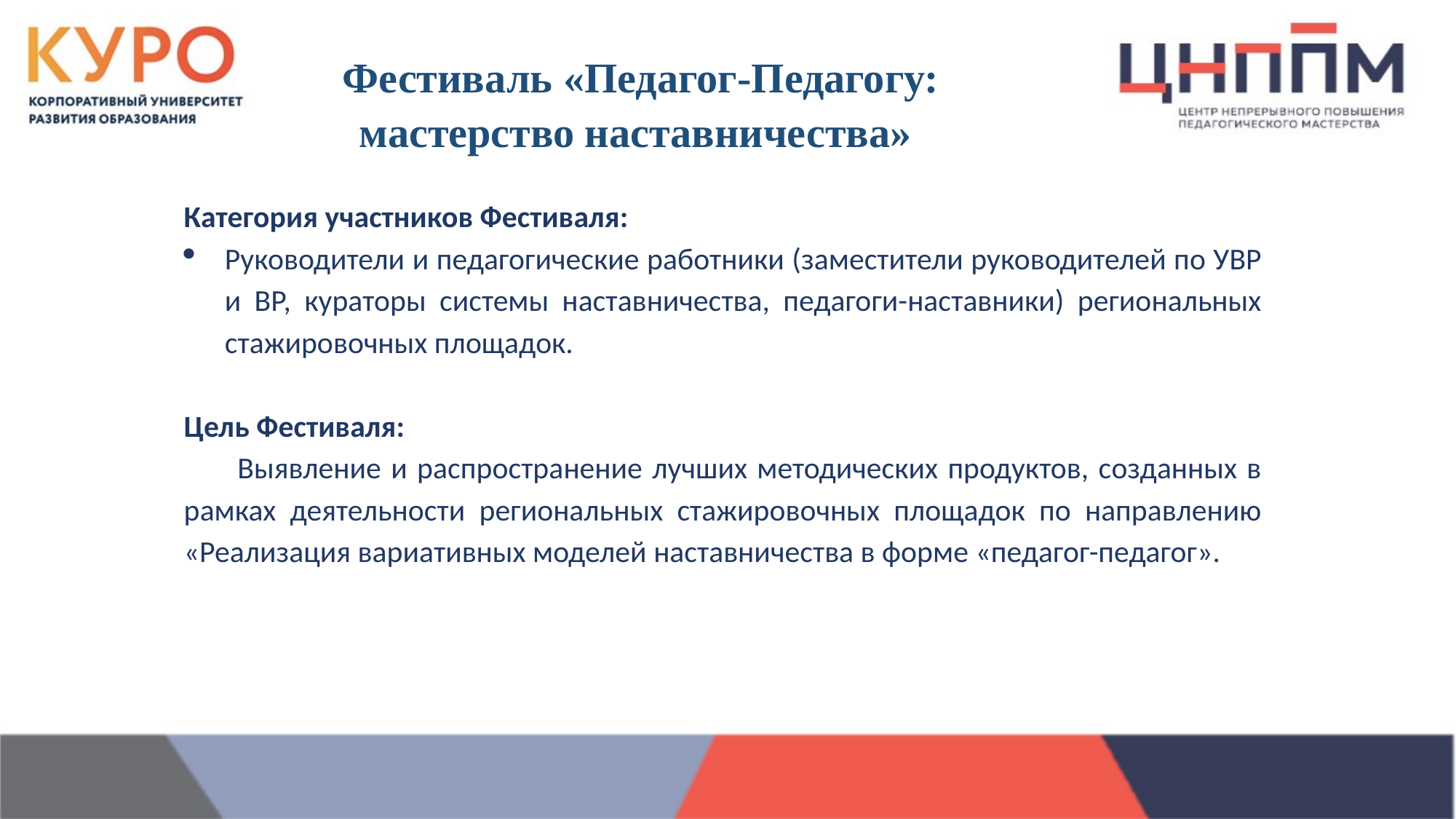

Фестиваль «Педагог-Педагогу: мастерство наставничества»
Категория участников Фестиваля:
Руководители и педагогические работники (заместители руководителей по УВР и ВР, кураторы системы наставничества, педагоги-наставники) региональных стажировочных площадок.

Цель Фестиваля:
Выявление и распространение лучших методических продуктов, созданных в рамках деятельности региональных стажировочных площадок по направлению «Реализация вариативных моделей наставничества в форме «педагог-педагог».